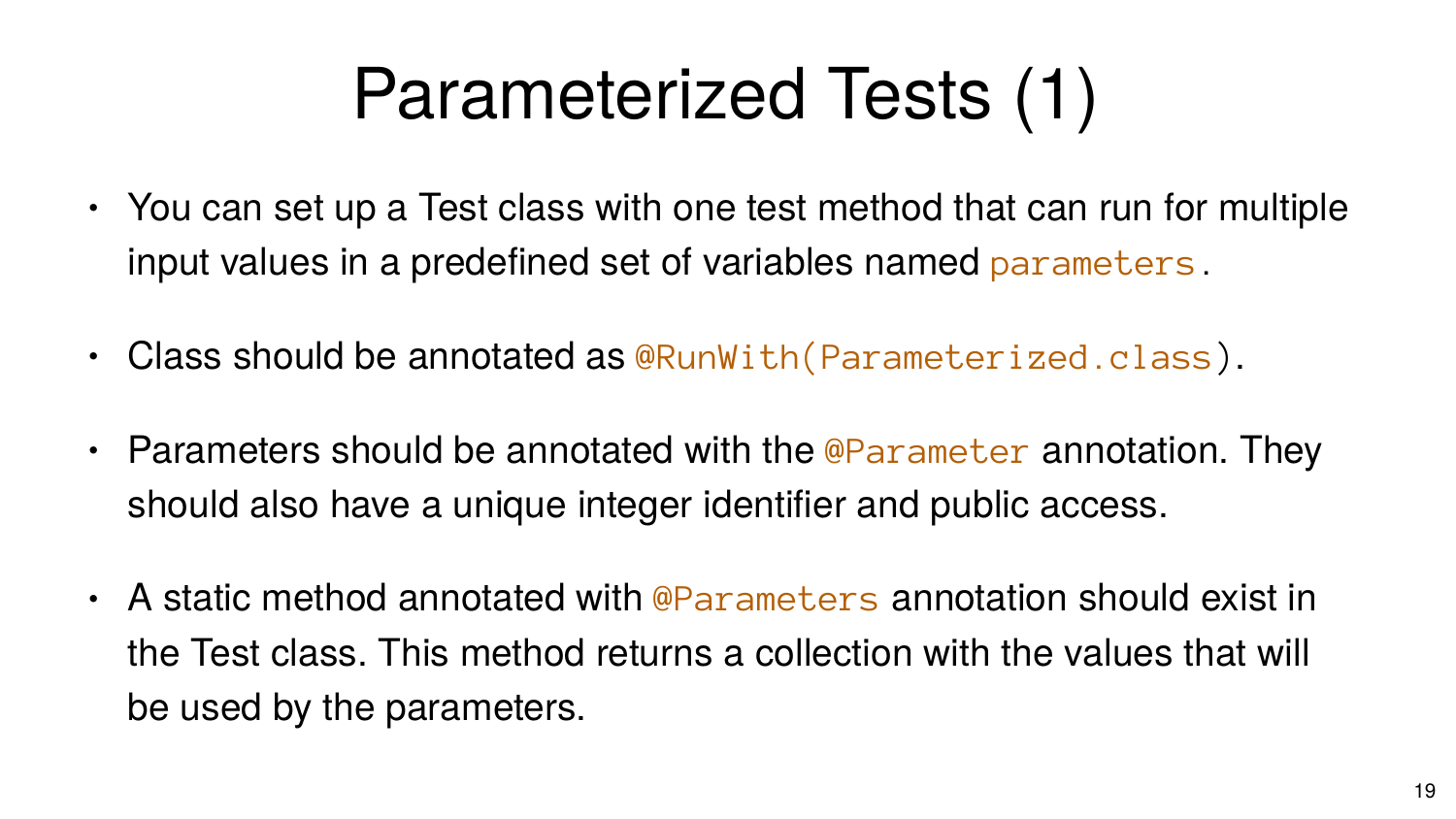

# Parameterized Tests (1)
You can set up a Test class with one test method that can run for multiple input values in a predefined set of variables named parameters.
Class should be annotated as @RunWith(Parameterized.class).
Parameters should be annotated with the @Parameter annotation. They should also have a unique integer identifier and public access.
A static method annotated with @Parameters annotation should exist in the Test class. This method returns a collection with the values that will be used by the parameters.
19